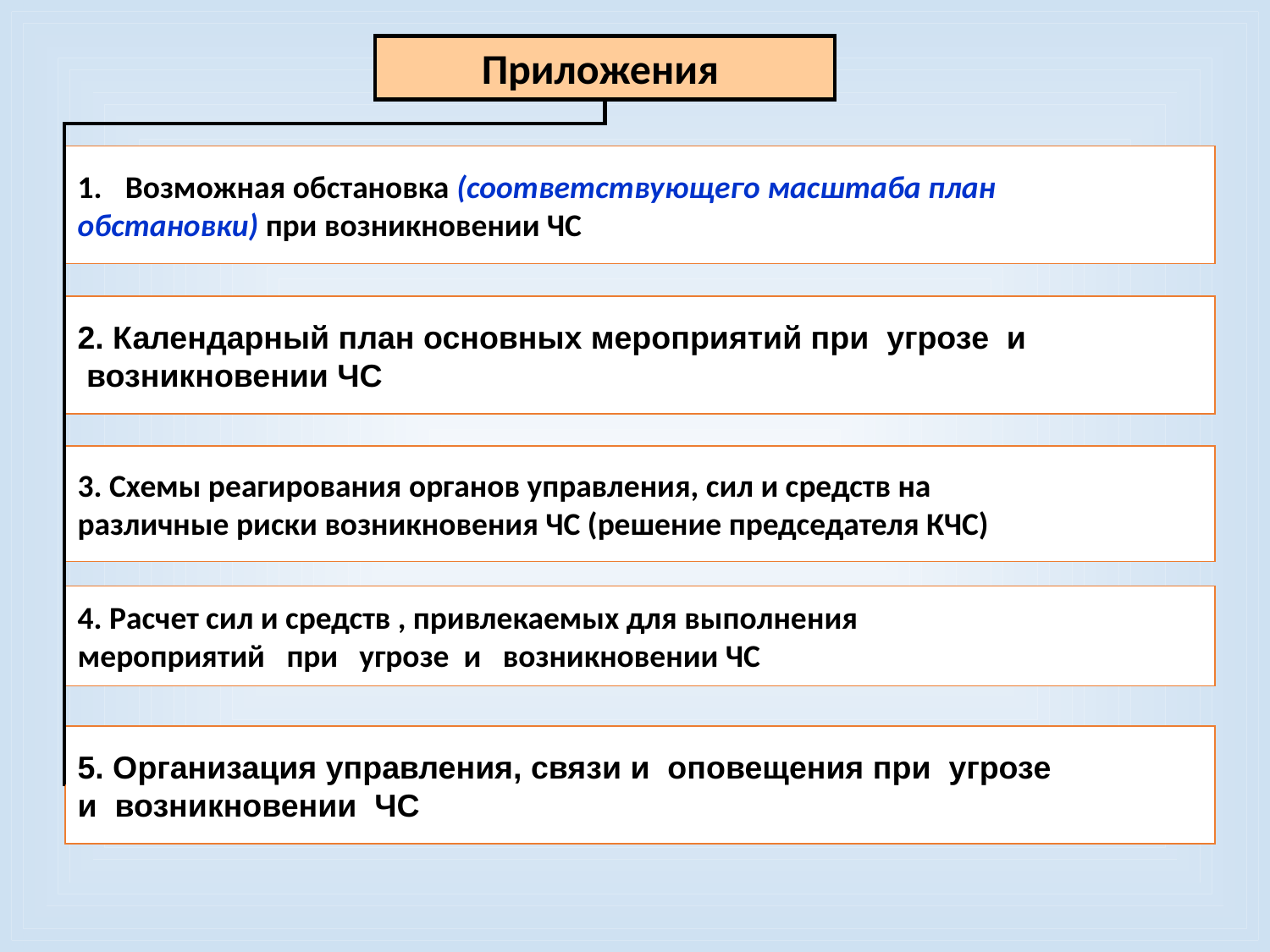

Приложения
Возможная обстановка (соответствующего масштаба план
обстановки) при возникновении ЧС
2. Календарный план основных мероприятий при  угрозе  и
 возникновении ЧС
3. Схемы реагирования органов управления, сил и средств на
различные риски возникновения ЧС (решение председателя КЧС)
4. Расчет сил и средств , привлекаемых для выполнения
мероприятий   при   угрозе  и   возникновении ЧС
5. Организация управления, связи и  оповещения при  угрозе
и  возникновении  ЧС